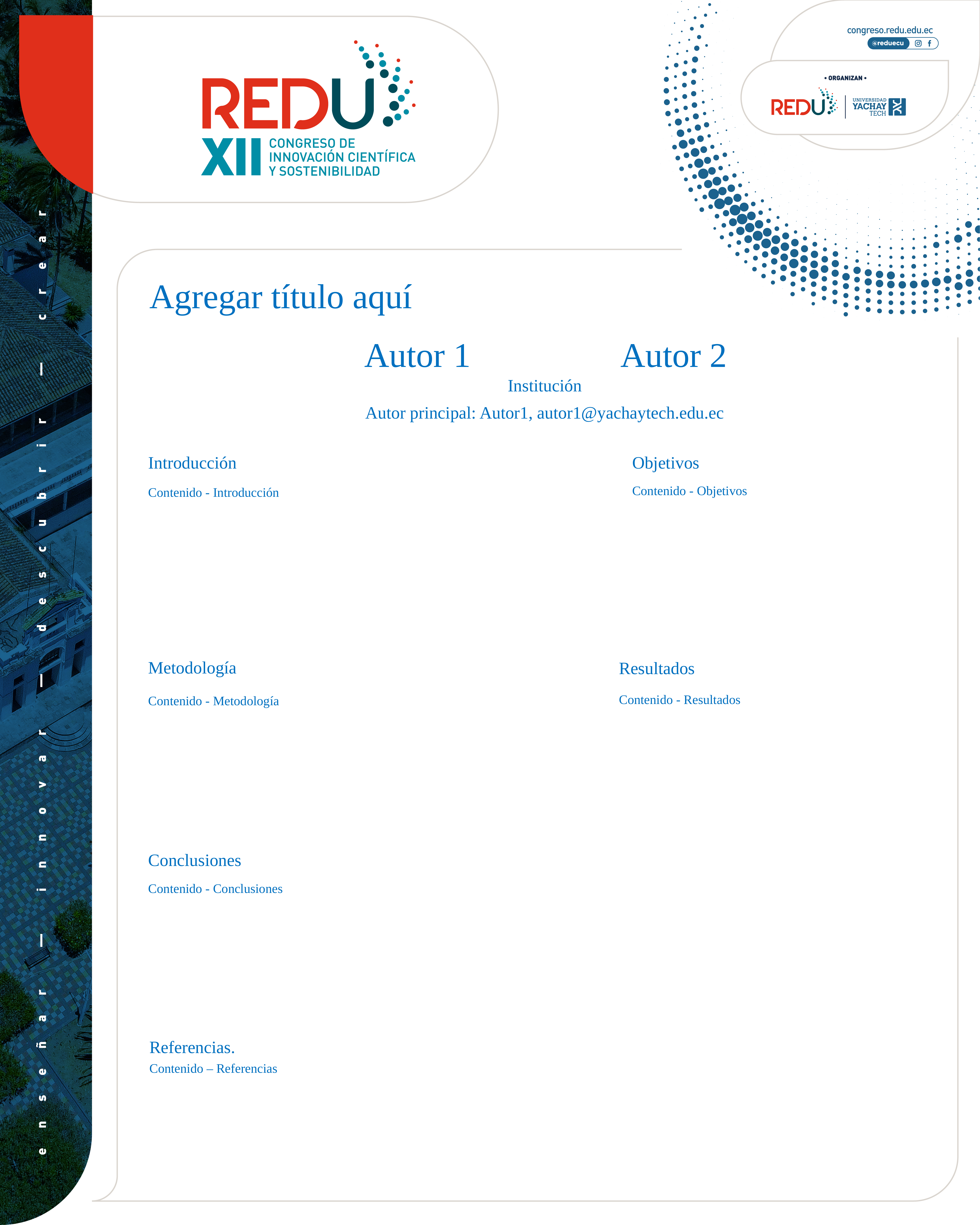

Agregar título aquí
Autor 1
Autor 2
Institución
Autor principal: Autor1, autor1@yachaytech.edu.ec
Introducción
Objetivos
Contenido - Objetivos
Contenido - Introducción
Metodología
Resultados
Contenido - Resultados
Contenido - Metodología
Conclusiones
Contenido - Conclusiones
Referencias.
Contenido – Referencias